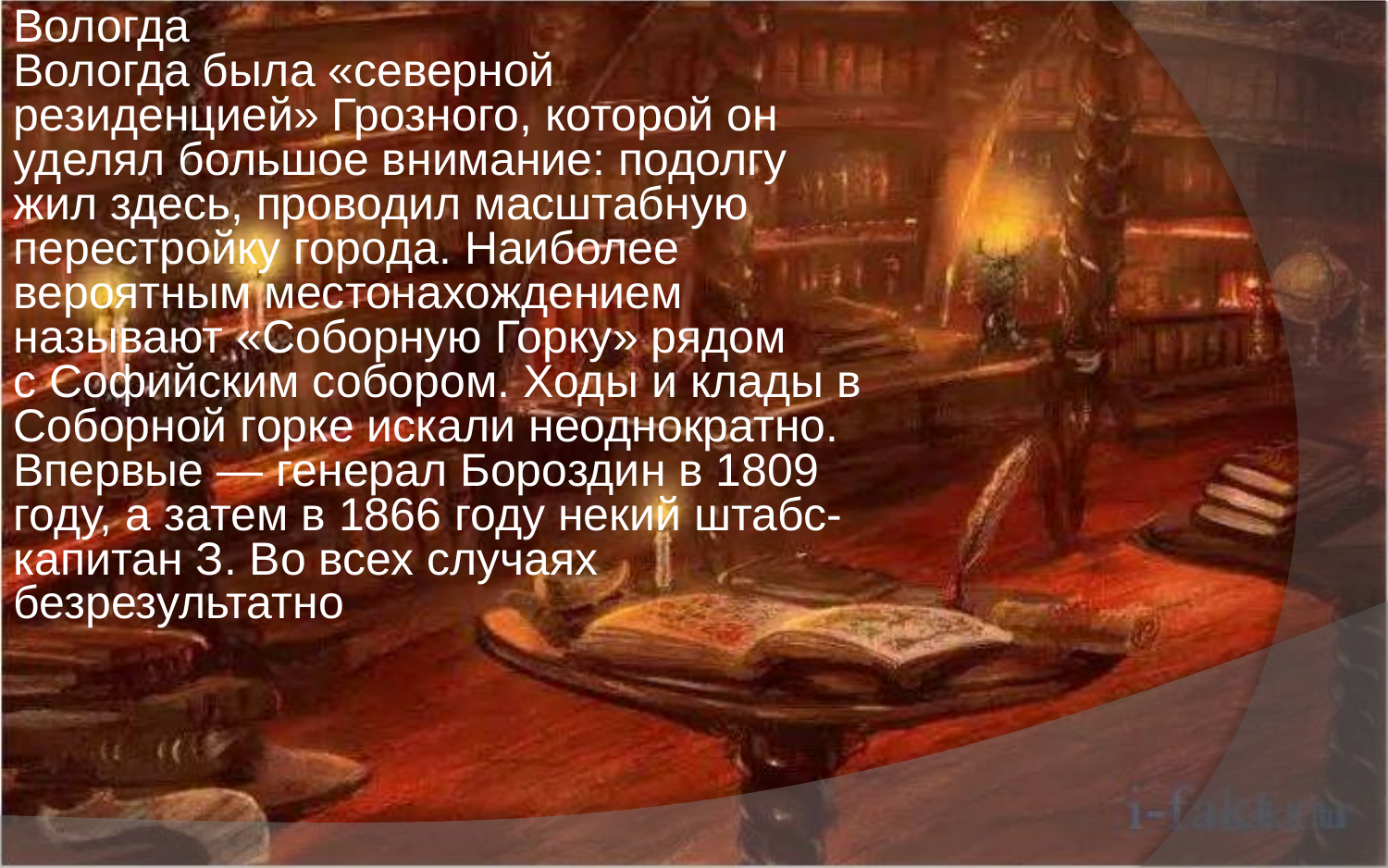

Вологда
Вологда была «северной резиденцией» Грозного, которой он уделял большое внимание: подолгу жил здесь, проводил масштабную перестройку города. Наиболее вероятным местонахождением называют «Соборную Горку» рядом с Софийским собором. Ходы и клады в Соборной горке искали неоднократно. Впервые — генерал Бороздин в 1809 году, а затем в 1866 году некий штабс-капитан З. Во всех случаях безрезультатно